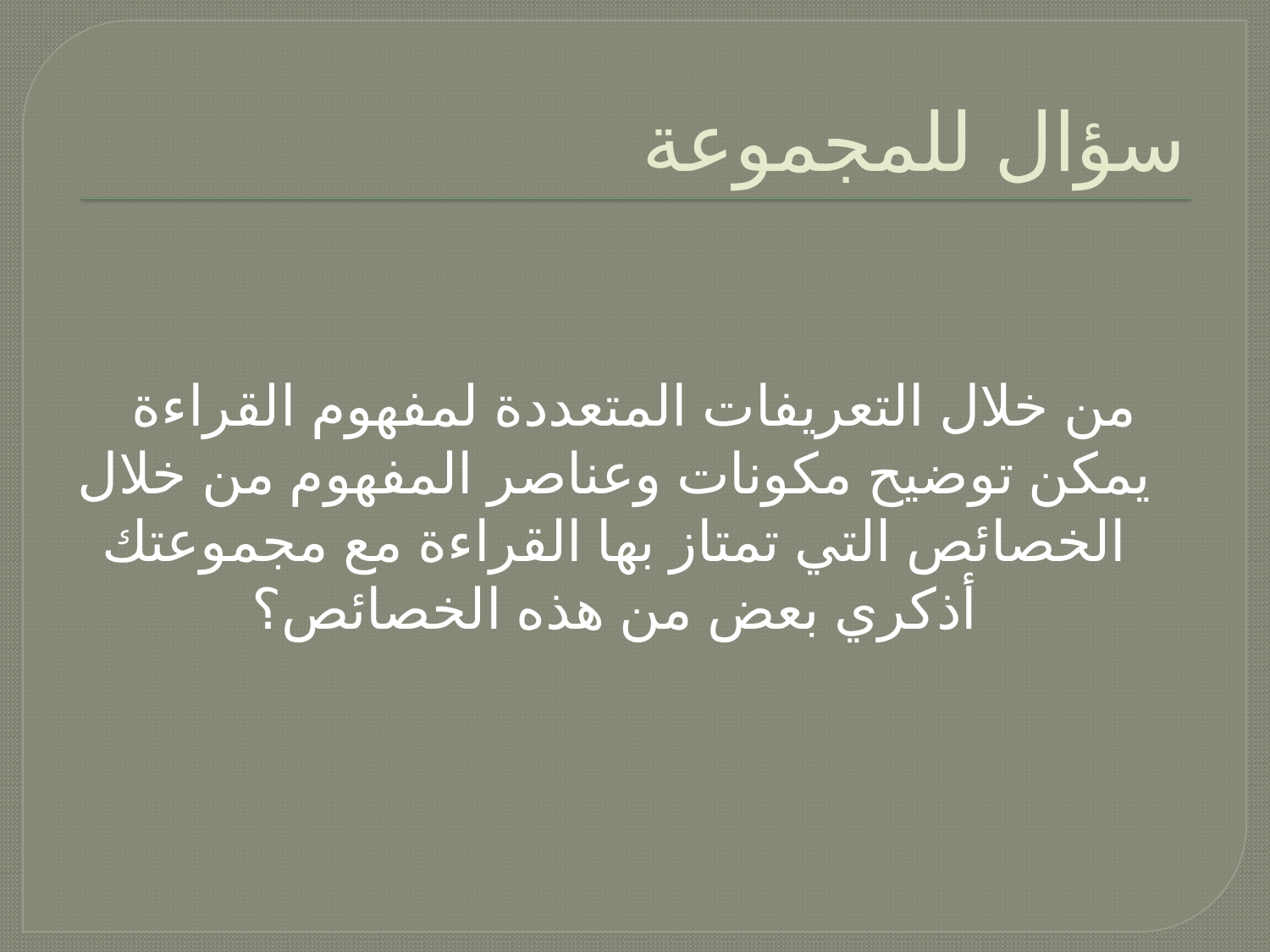

# سؤال للمجموعة

من خلال التعريفات المتعددة لمفهوم القراءة يمكن توضيح مكونات وعناصر المفهوم من خلال الخصائص التي تمتاز بها القراءة مع مجموعتك أذكري بعض من هذه الخصائص؟